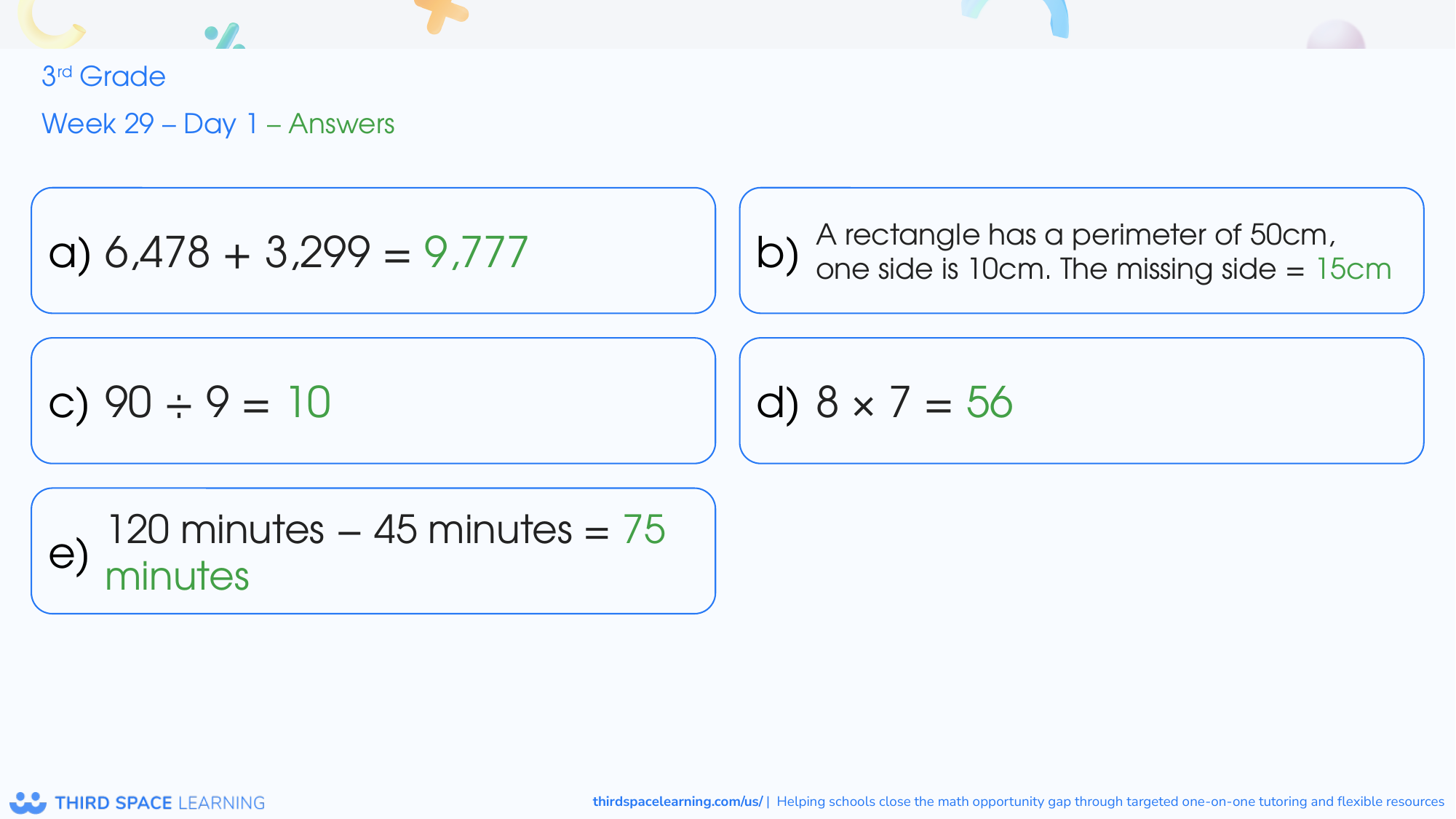

3rd Grade
Week 29 – Day 1 – Answers
6,478 + 3,299 = 9,777
A rectangle has a perimeter of 50cm, one side is 10cm. The missing side = 15cm
90 ÷ 9 = 10
8 × 7 = 56
120 minutes − 45 minutes = 75 minutes